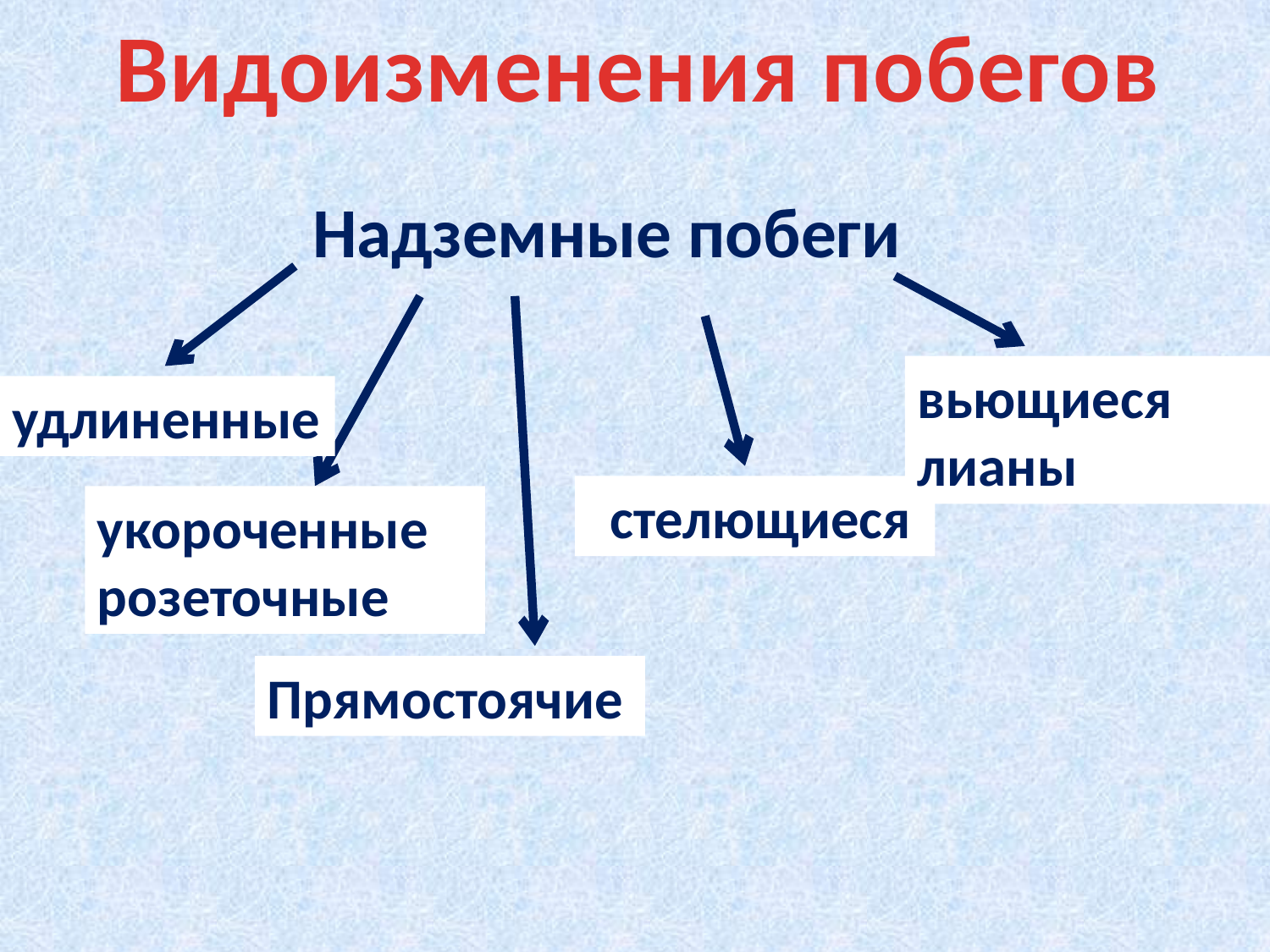

Видоизменения побегов
 Надземные побеги
вьющиеся
лианы
удлиненные

  стелющиеся
укороченные
розеточные
Прямостоячие